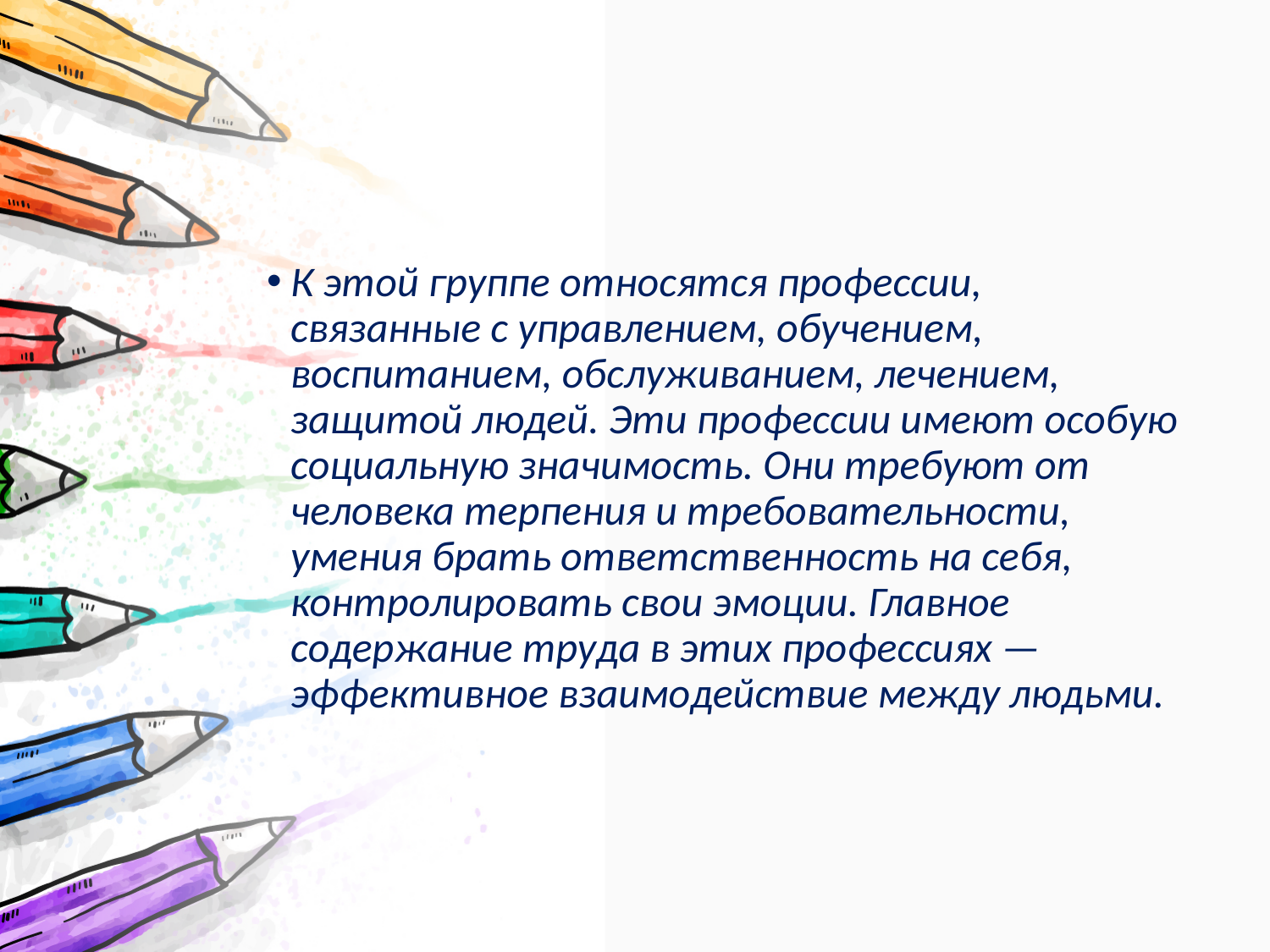

К этой группе относятся профессии, связанные с управлением, обучением, воспитанием, обслуживанием, лечением, защитой людей. Эти профессии имеют особую социальную значимость. Они требуют от человека терпения и требовательности, умения брать ответственность на себя, контролировать свои эмоции. Главное содержание труда в этих профессиях — эффективное взаимодействие между людьми.